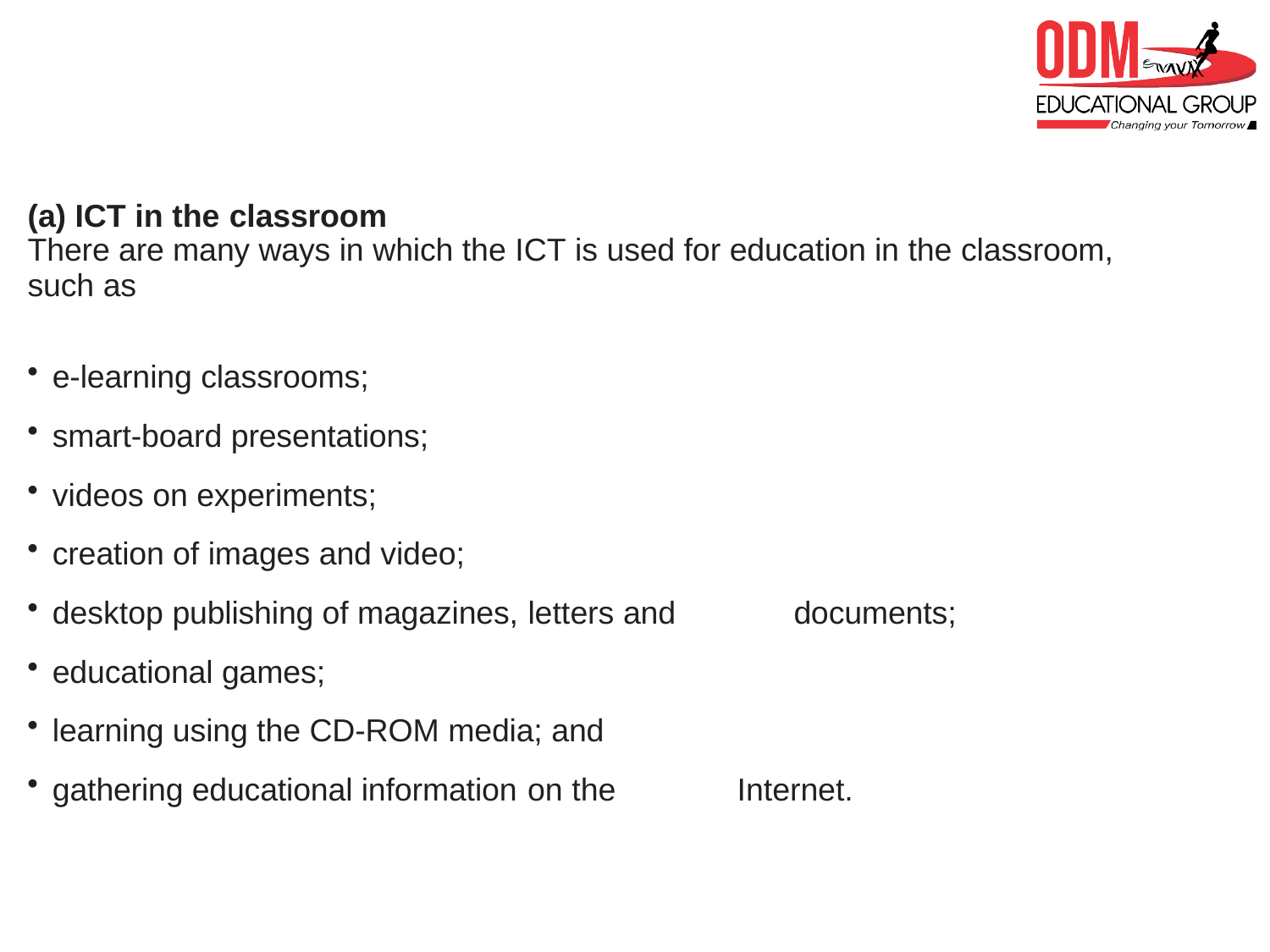

(a) ICT in the classroom
There are many ways in which the ICT is used for education in the classroom,
such as

e-learning classrooms;
smart-board presentations;
videos on experiments;
creation of images and video;
desktop publishing of magazines, letters and	documents;
educational games;
learning using the CD-ROM media; and
gathering educational information on the	Internet.